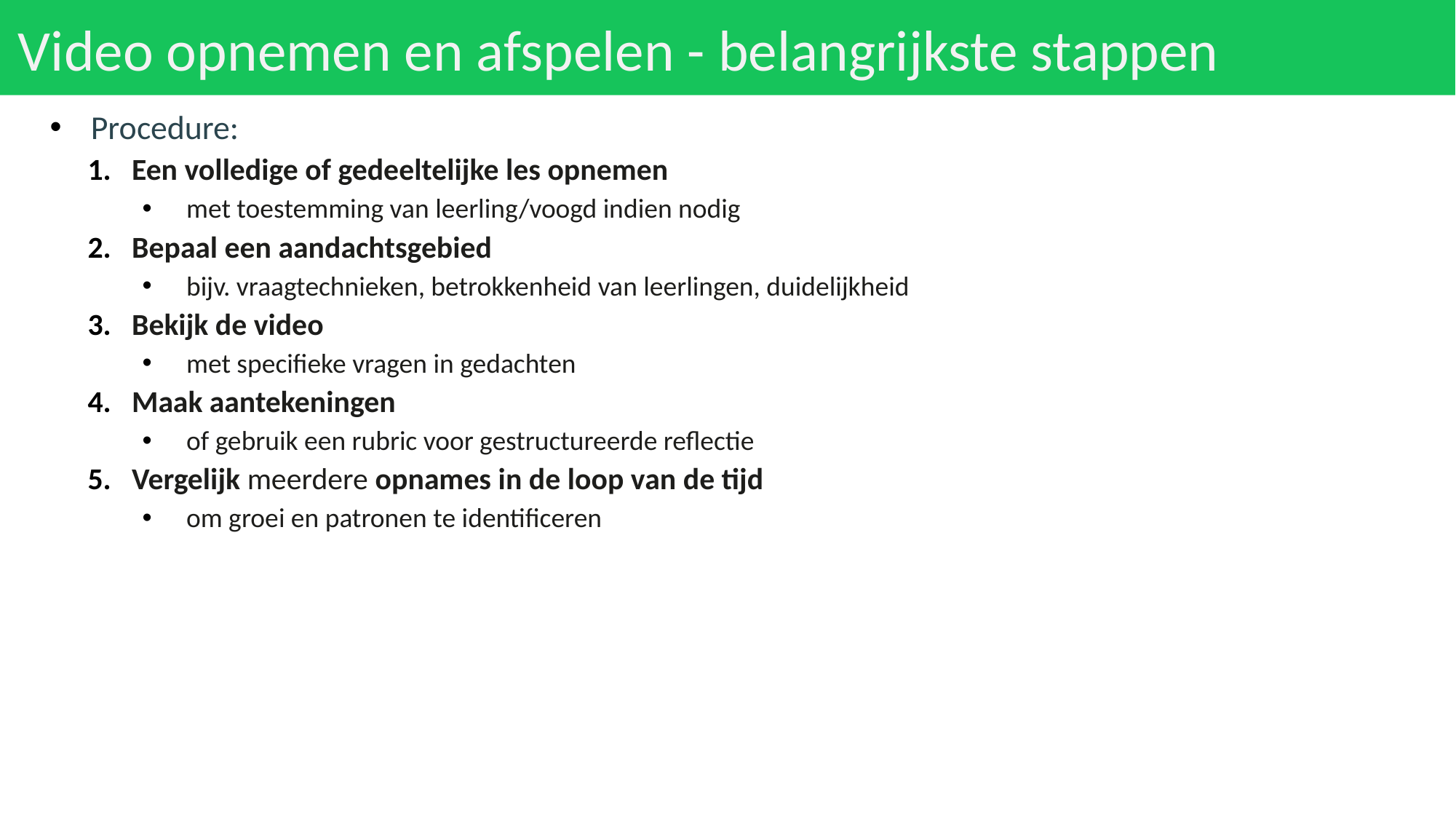

# Video opnemen en afspelen - belangrijkste stappen
Procedure:
Een volledige of gedeeltelijke les opnemen
met toestemming van leerling/voogd indien nodig
Bepaal een aandachtsgebied
bijv. vraagtechnieken, betrokkenheid van leerlingen, duidelijkheid
Bekijk de video
met specifieke vragen in gedachten
Maak aantekeningen
of gebruik een rubric voor gestructureerde reflectie
Vergelijk meerdere opnames in de loop van de tijd
om groei en patronen te identificeren